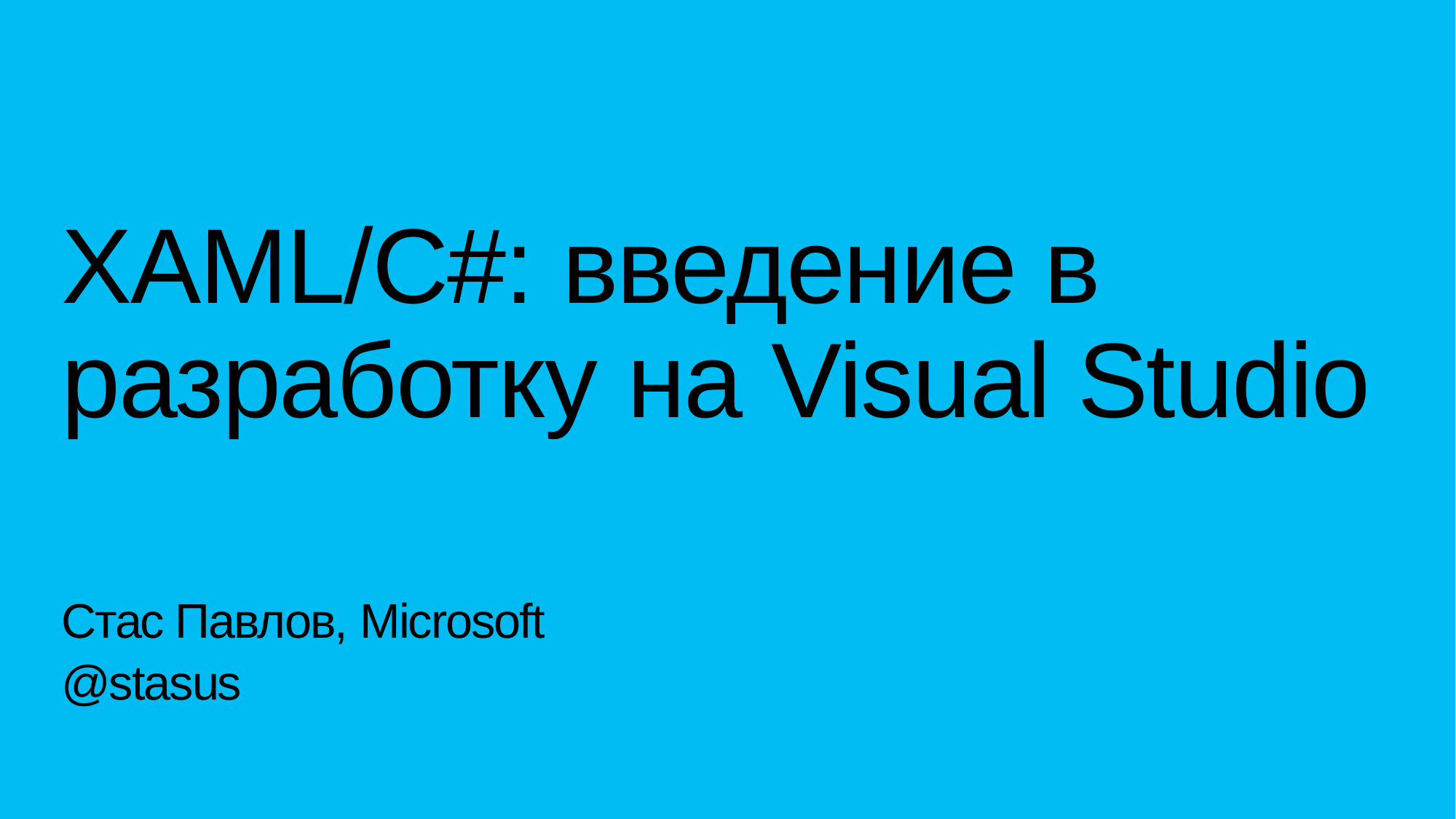

XAML/C#: введение в разработку на Visual Studio
Стас Павлов, Microsoft
@stasus